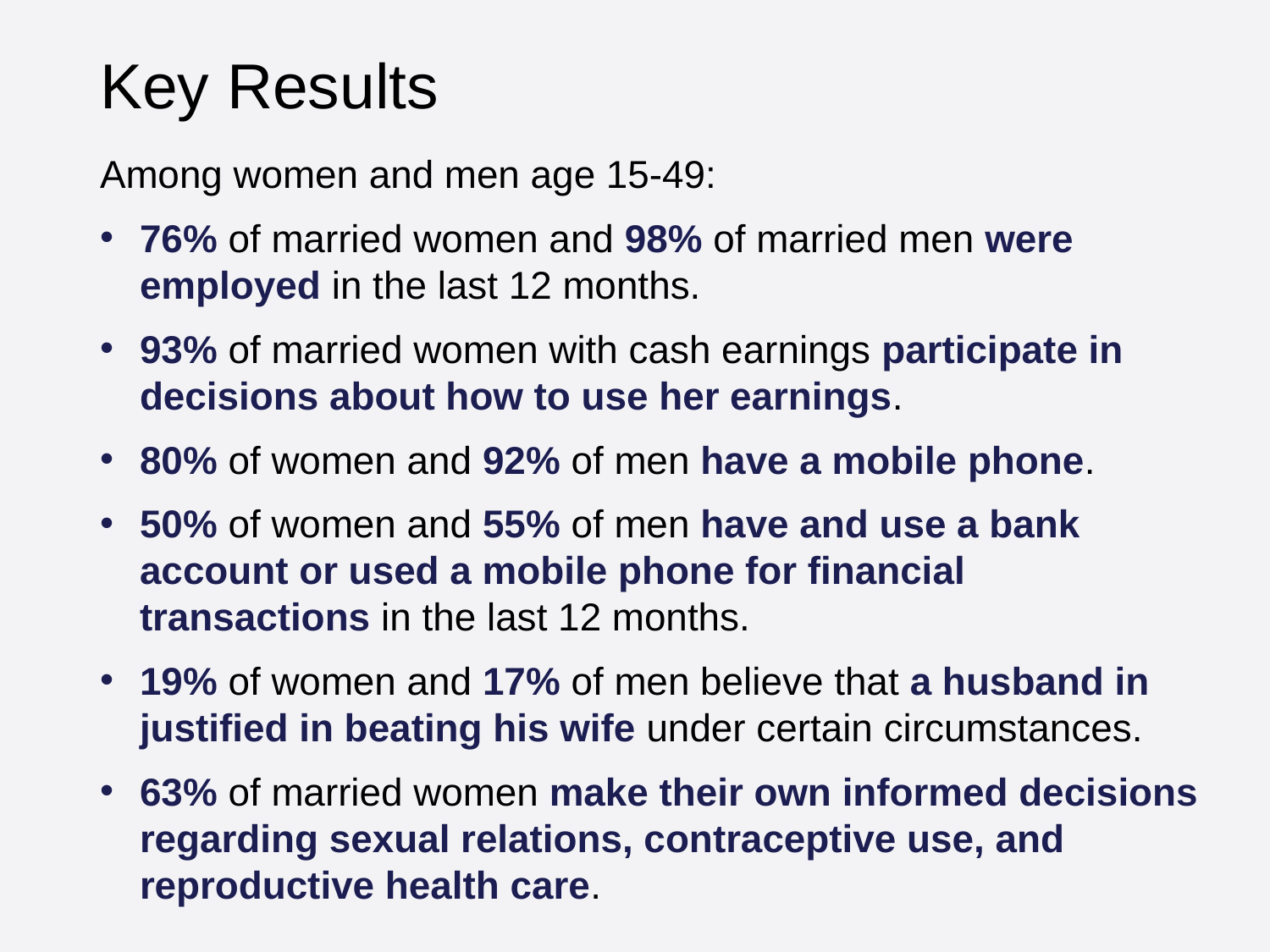

# Key Results
Among women and men age 15-49:
76% of married women and 98% of married men were employed in the last 12 months.
93% of married women with cash earnings participate in decisions about how to use her earnings.
80% of women and 92% of men have a mobile phone.
50% of women and 55% of men have and use a bank account or used a mobile phone for financial transactions in the last 12 months.
19% of women and 17% of men believe that a husband in justified in beating his wife under certain circumstances.
63% of married women make their own informed decisions regarding sexual relations, contraceptive use, and reproductive health care.